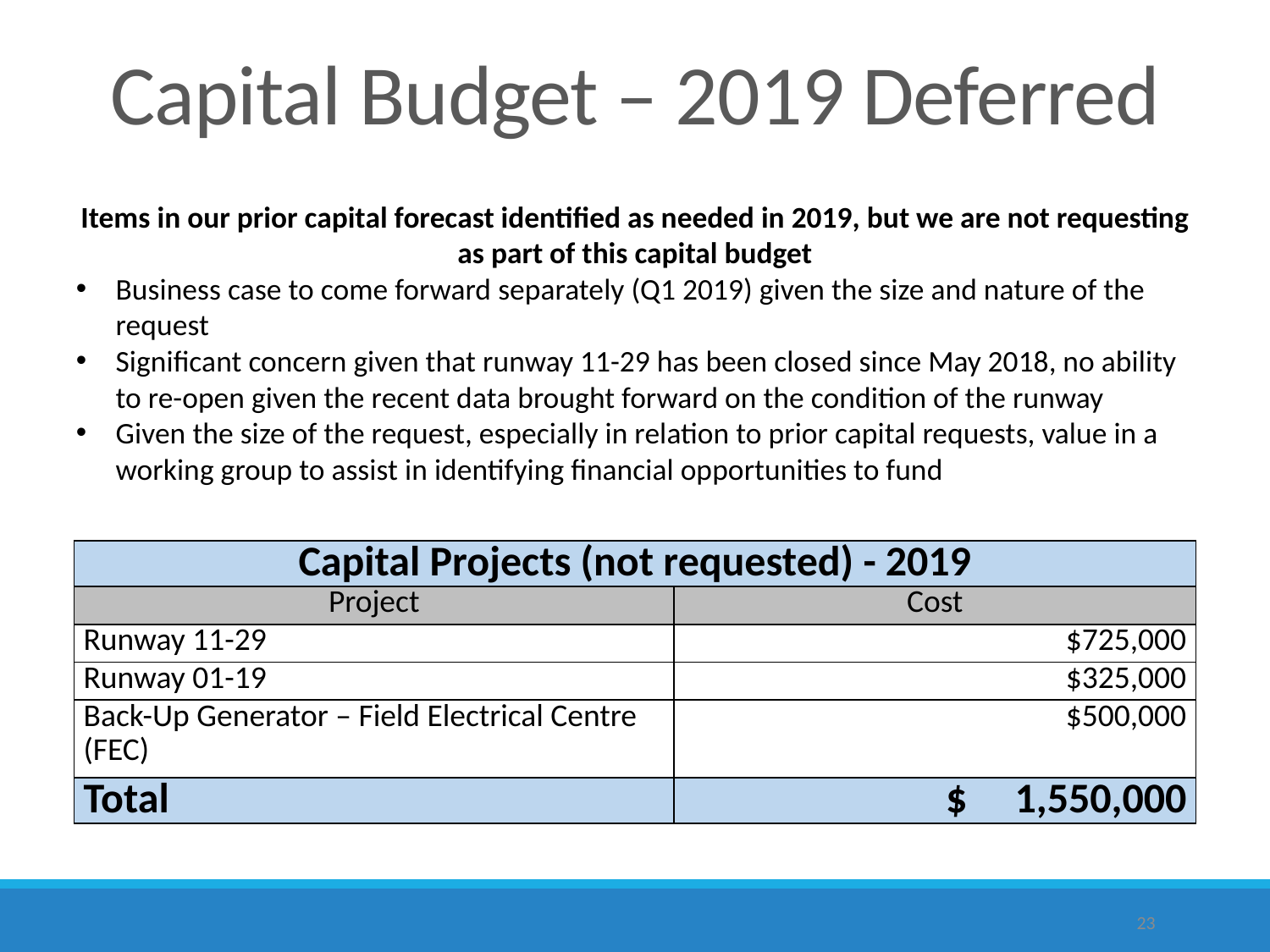

# Capital Budget – 2019 Deferred
Items in our prior capital forecast identified as needed in 2019, but we are not requesting as part of this capital budget
Business case to come forward separately (Q1 2019) given the size and nature of the request
Significant concern given that runway 11-29 has been closed since May 2018, no ability to re-open given the recent data brought forward on the condition of the runway
Given the size of the request, especially in relation to prior capital requests, value in a working group to assist in identifying financial opportunities to fund
| Capital Projects (not requested) - 2019 |  |
| --- | --- |
| Project | Cost |
| Runway 11-29 | $725,000 |
| Runway 01-19 | $325,000 |
| Back-Up Generator – Field Electrical Centre (FEC) | $500,000 |
| Total | $ 1,550,000 |
23